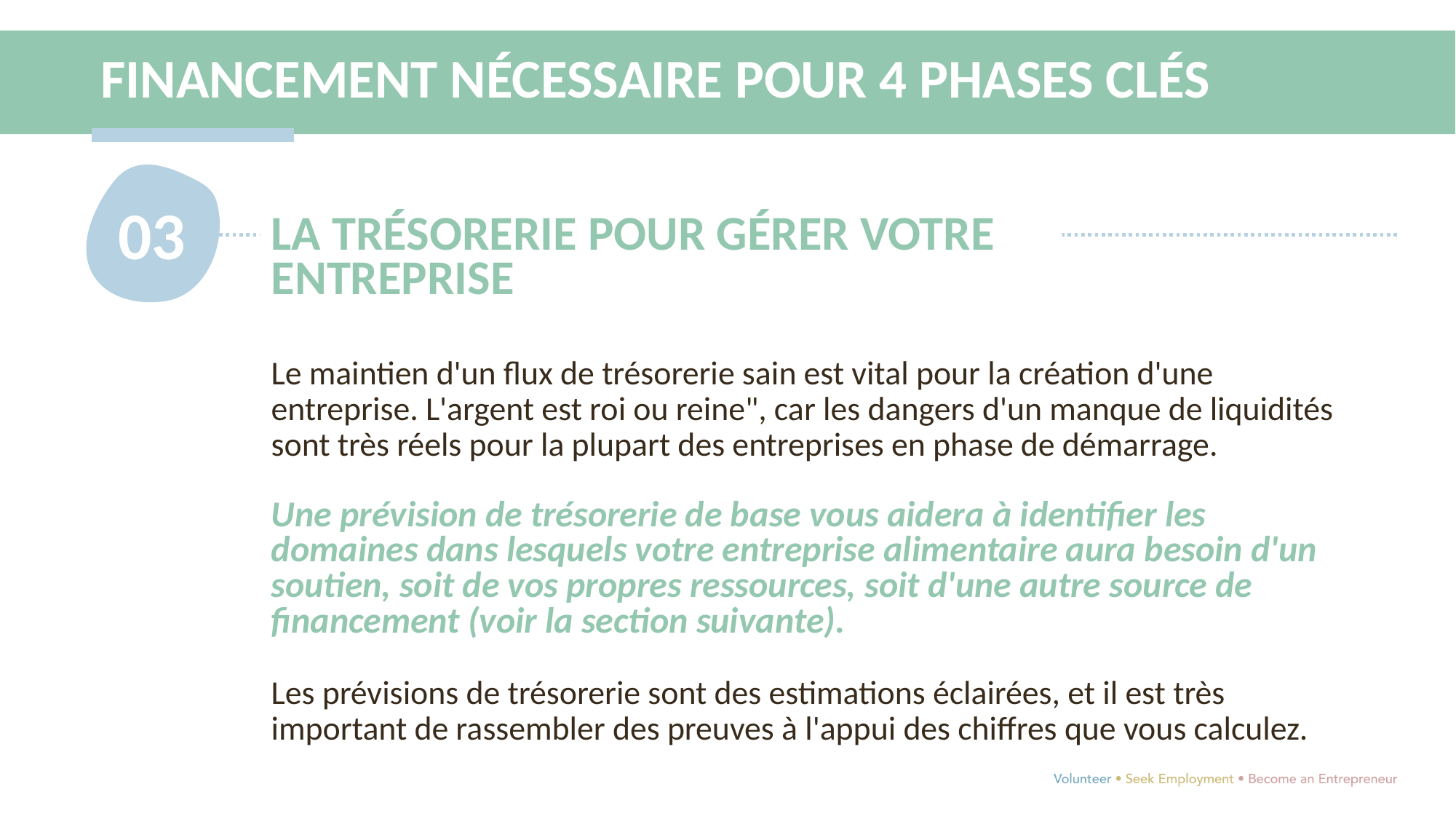

FINANCEMENT NÉCESSAIRE POUR 4 PHASES CLÉS

03
LA TRÉSORERIE POUR GÉRER VOTRE ENTREPRISE
Le maintien d'un flux de trésorerie sain est vital pour la création d'une entreprise. L'argent est roi ou reine", car les dangers d'un manque de liquidités sont très réels pour la plupart des entreprises en phase de démarrage.

Une prévision de trésorerie de base vous aidera à identifier les domaines dans lesquels votre entreprise alimentaire aura besoin d'un soutien, soit de vos propres ressources, soit d'une autre source de financement (voir la section suivante).

Les prévisions de trésorerie sont des estimations éclairées, et il est très important de rassembler des preuves à l'appui des chiffres que vous calculez.